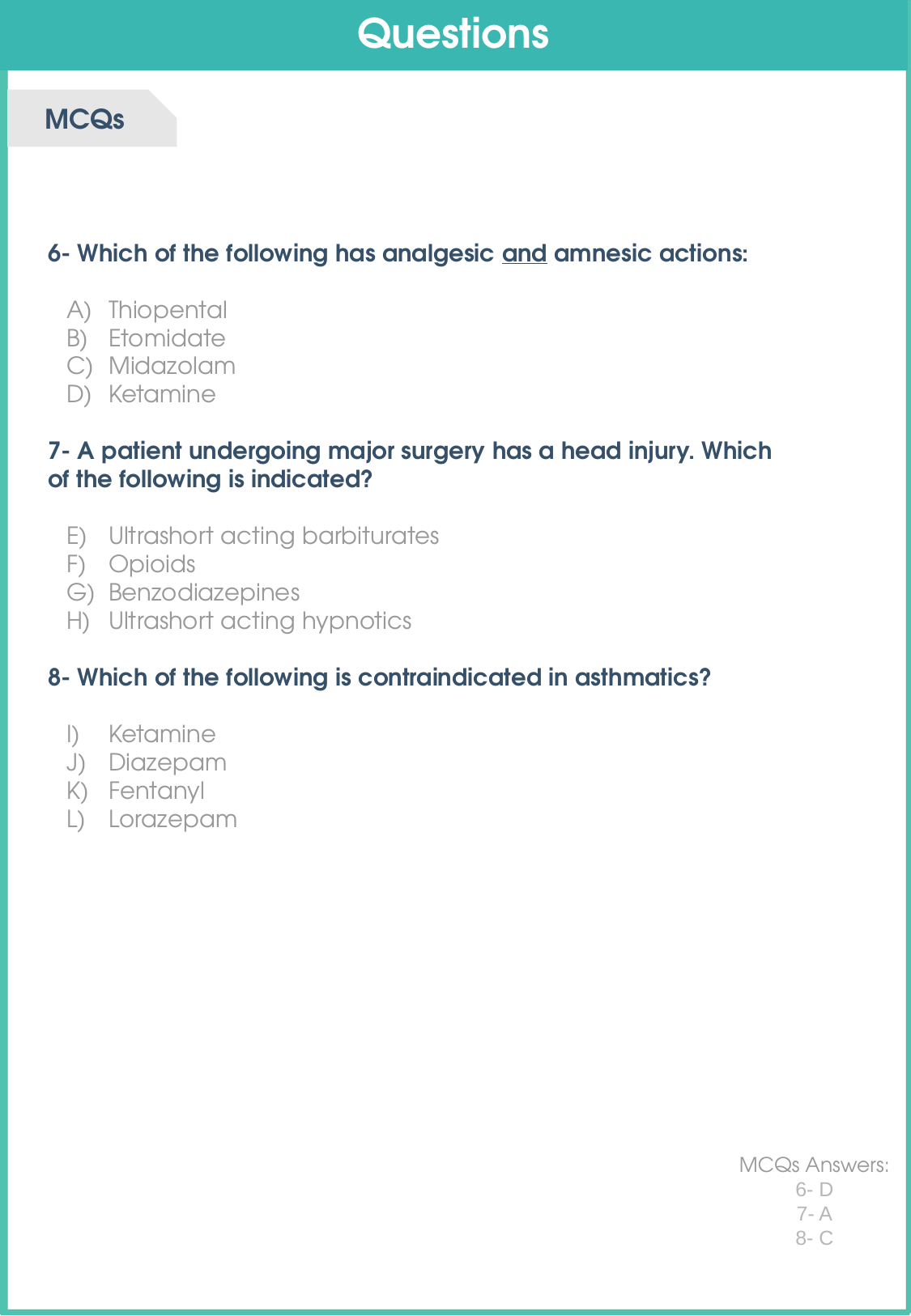

Questions
MCQs

6- Which of the following has analgesic and amnesic actions:

Thiopental
Etomidate
Midazolam
Ketamine

7- A patient undergoing major surgery has a head injury. Which of the following is indicated?

Ultrashort acting barbiturates
Opioids
Benzodiazepines
Ultrashort acting hypnotics

8- Which of the following is contraindicated in asthmatics?

Ketamine
Diazepam
Fentanyl
Lorazepam
MCQs Answers:
6- D
7- A
8- C